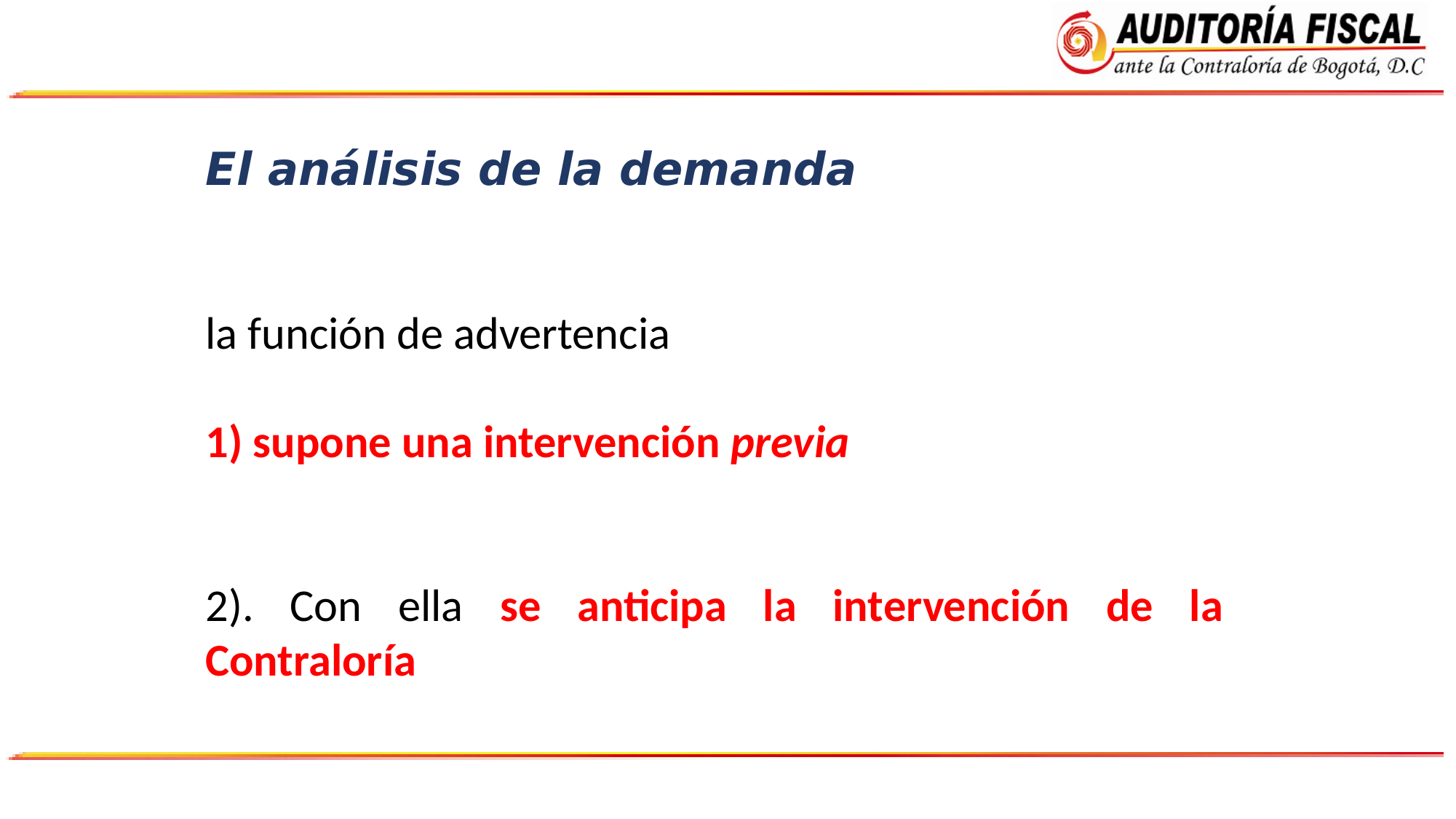

El análisis de la demanda

la función de advertencia

1) supone una intervención previa

2). Con ella se anticipa la intervención de la Contraloría
Total Procesos
5.045